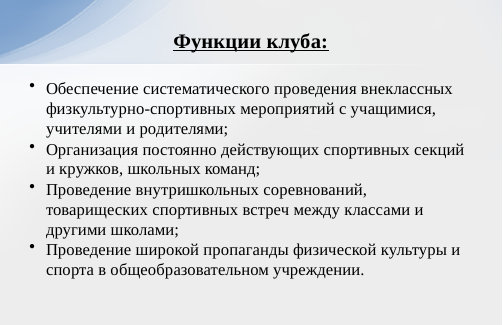

# Функции клуба:
Обеспечение систематического проведения внеклассных физкультурно-спортивных мероприятий с учащимися, учителями и родителями;
Организация постоянно действующих спортивных секций и кружков, школьных команд;
Проведение внутришкольных соревнований, товарищеских спортивных встреч между классами и другими школами;
Проведение широкой пропаганды физической культуры и спорта в общеобразовательном учреждении.